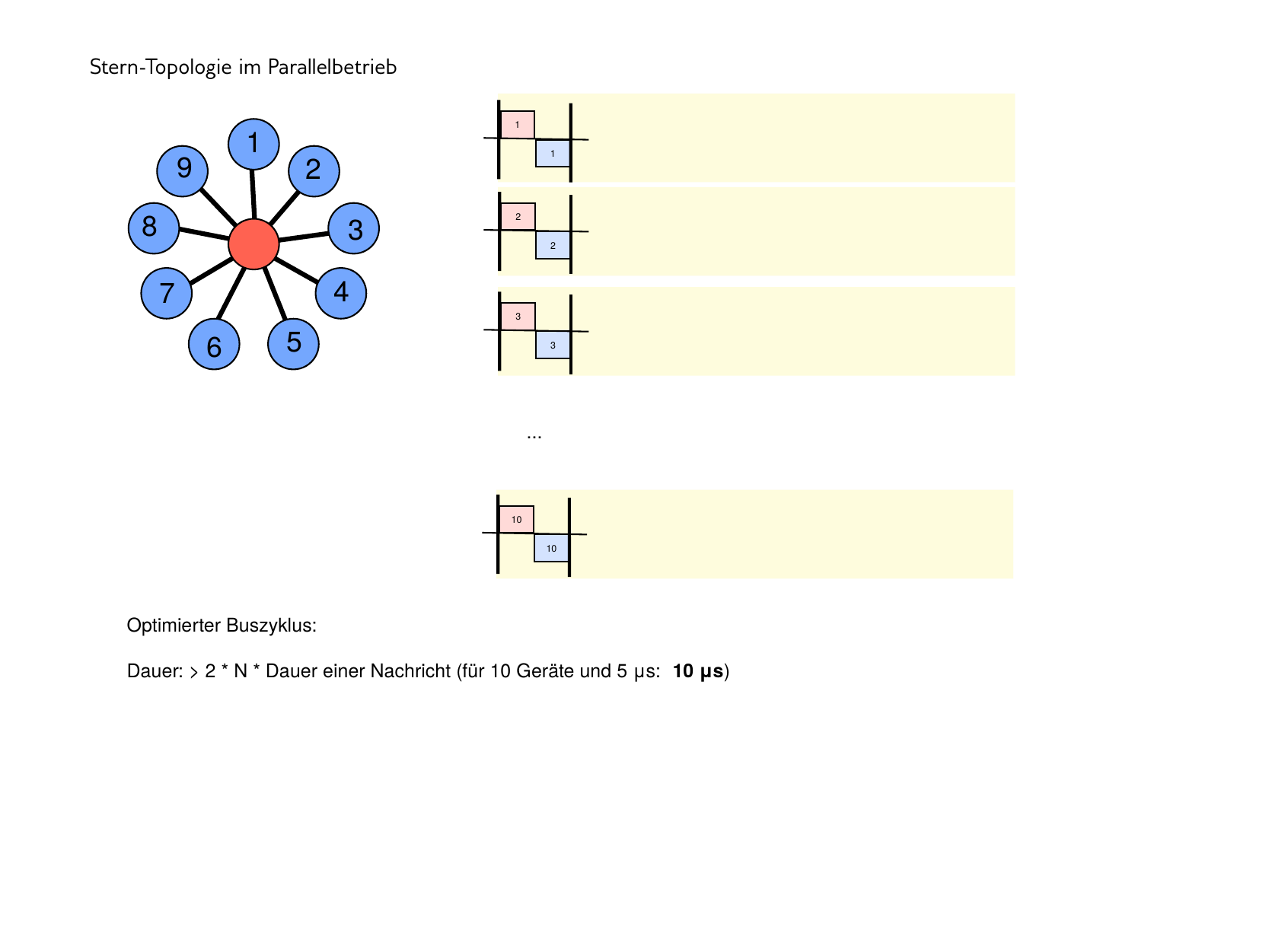

Stern-Topologie im Parallelbetrieb

1

1
9

2

8

3

4
7

5
6

1

2

2

3

3
...

10

10
Optimierter Buszyklus:

Dauer: > 2 * N * Dauer einer Nachricht (für 10 Geräte und 5 μs:  10 μs)